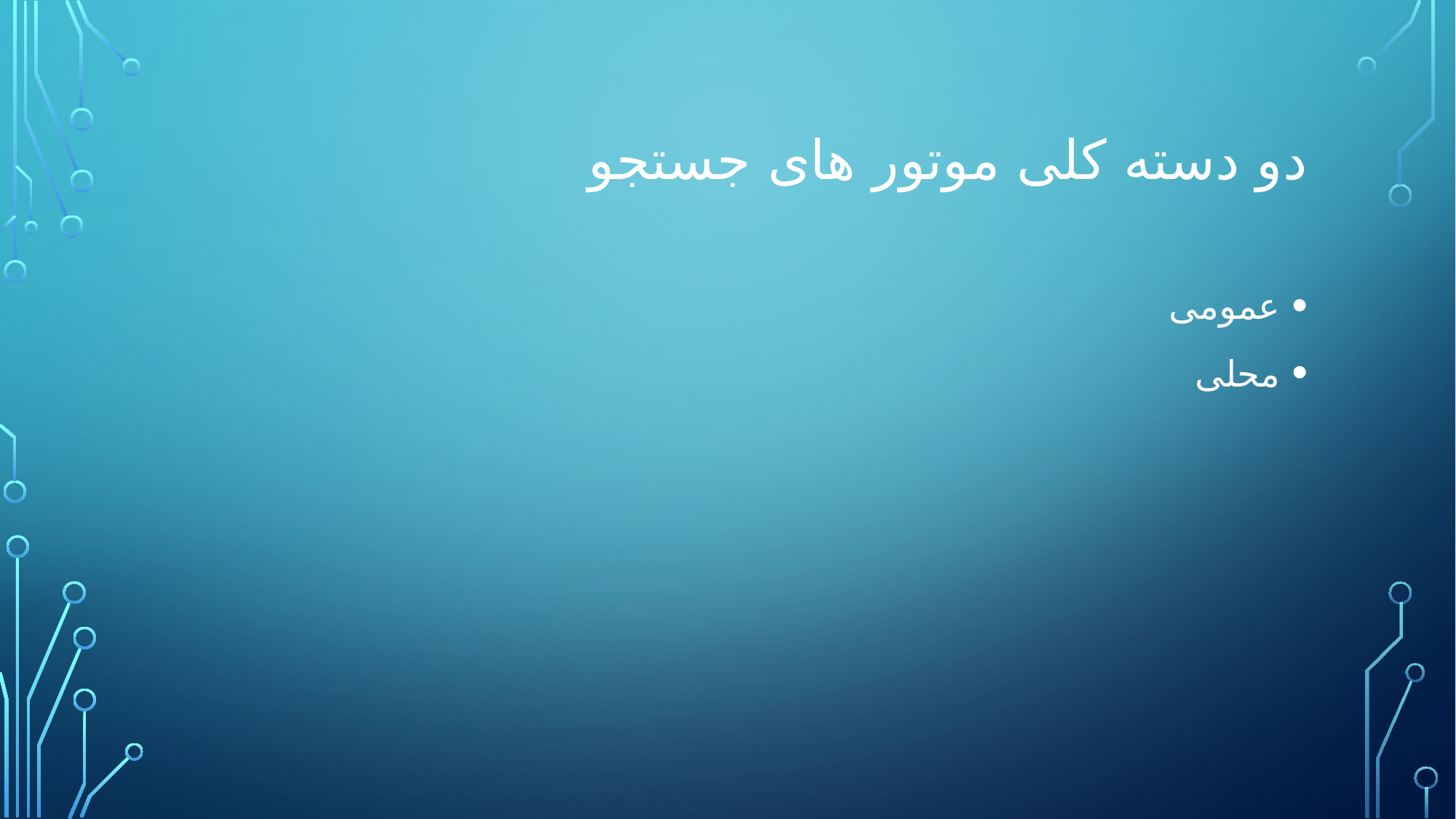

# دو دسته کلی موتور های جستجو
عمومی
محلی